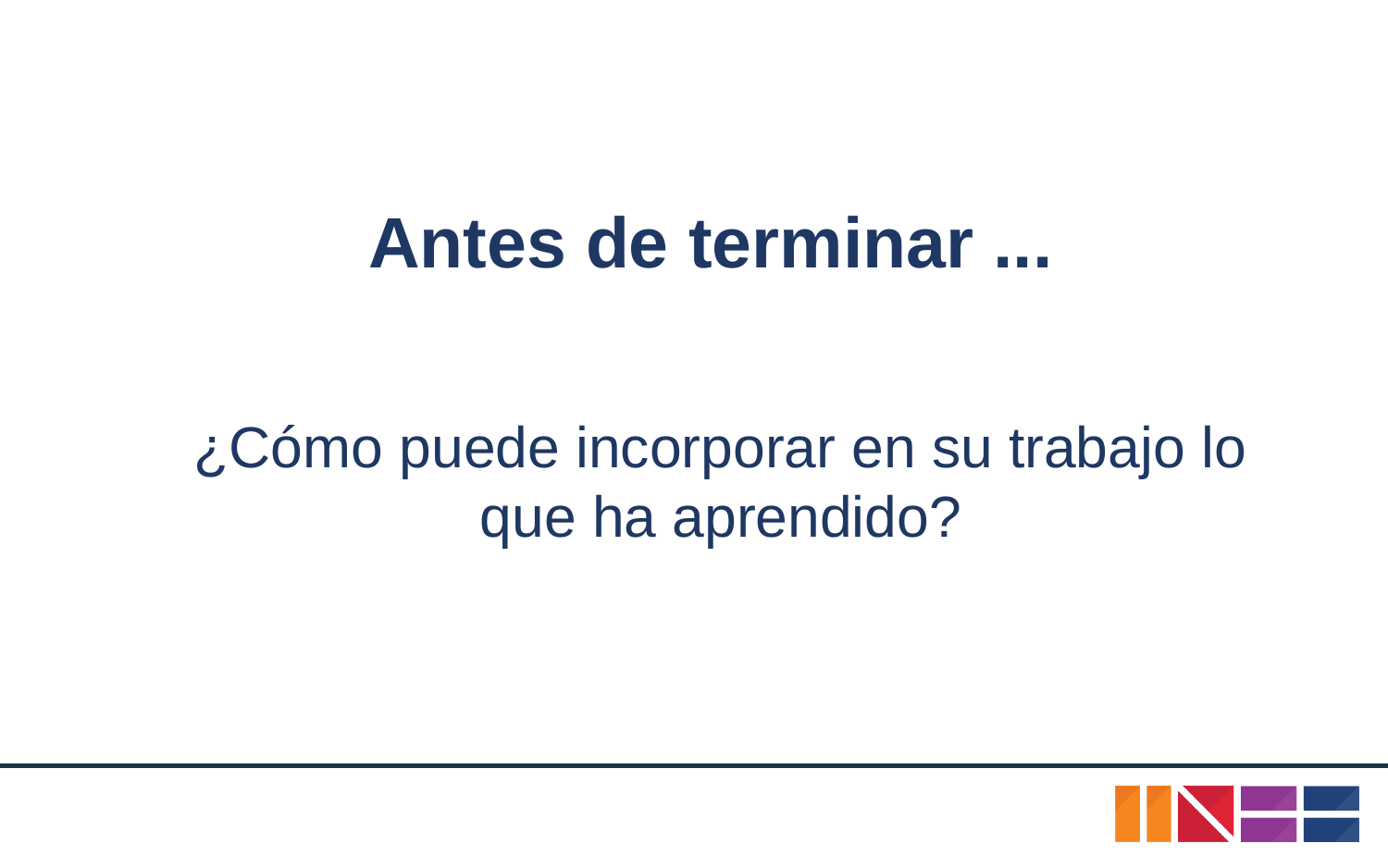

Antes de terminar ...

¿Cómo puede incorporar en su trabajo lo que ha aprendido?